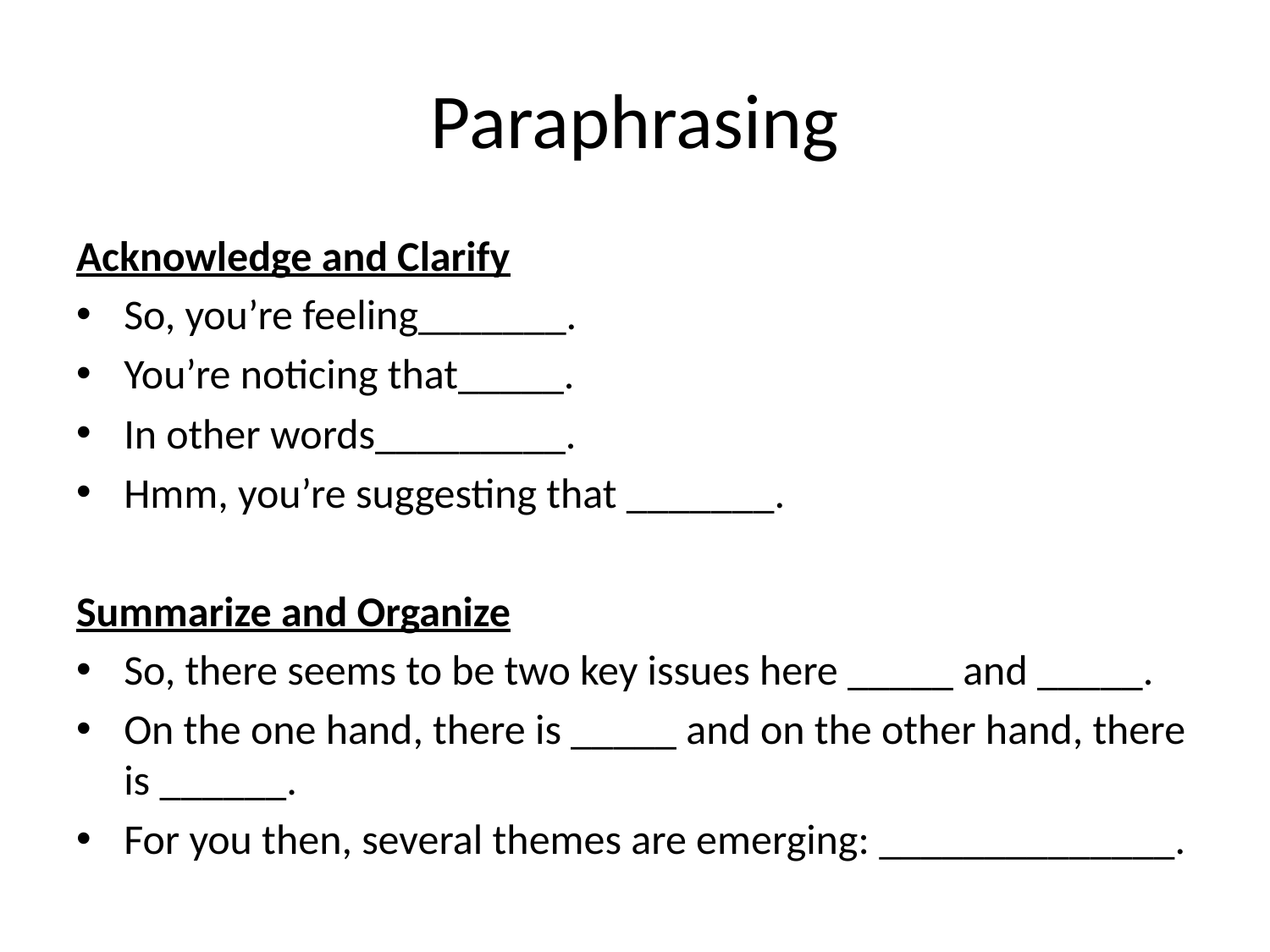

# Paraphrasing
Acknowledge and Clarify
So, you’re feeling_______.
You’re noticing that_____.
In other words_________.
Hmm, you’re suggesting that _______.

Summarize and Organize
So, there seems to be two key issues here _____ and _____.
On the one hand, there is _____ and on the other hand, there is ______.
For you then, several themes are emerging: ______________.